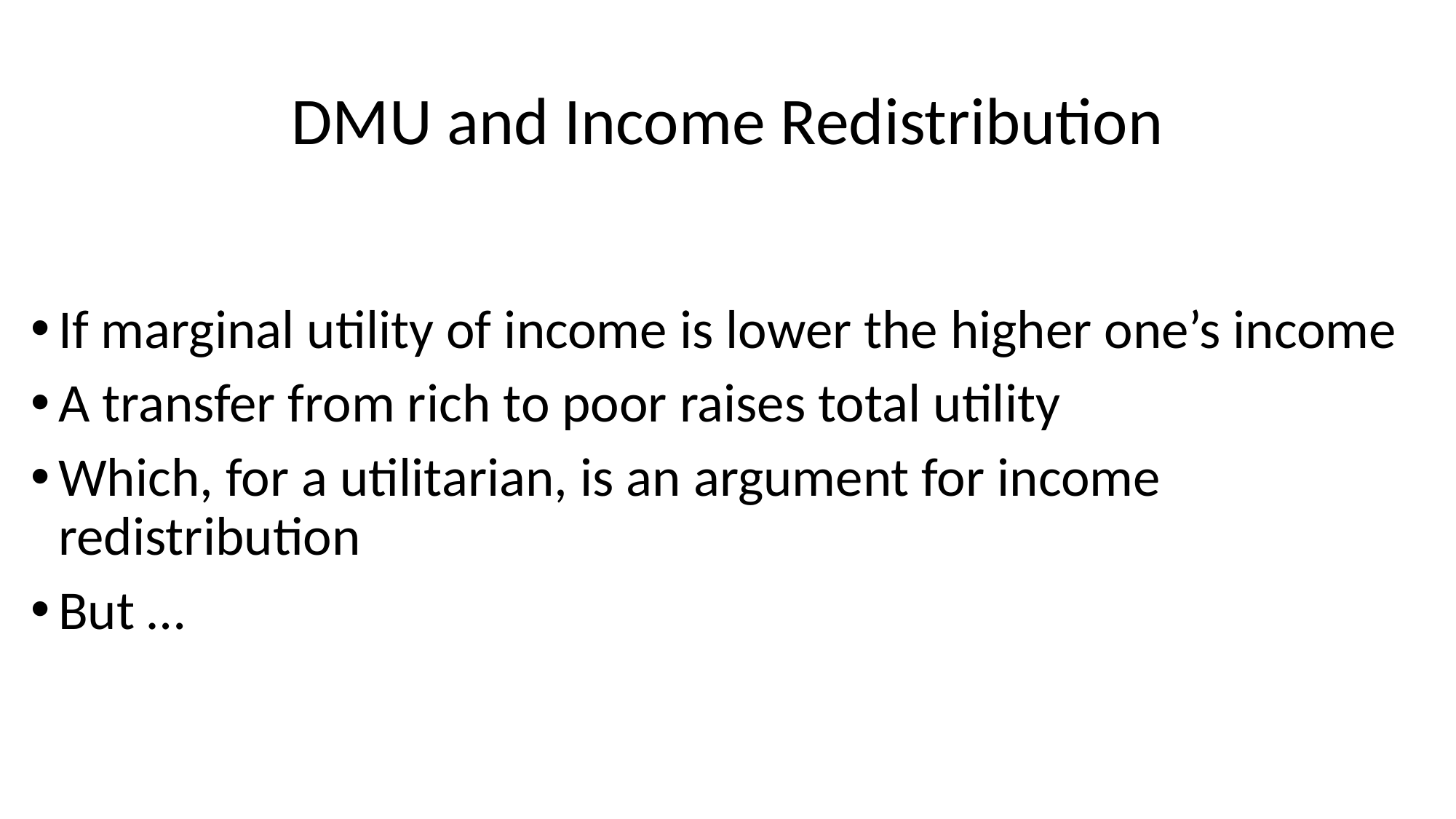

# DMU and Income Redistribution
If marginal utility of income is lower the higher one’s income
A transfer from rich to poor raises total utility
Which, for a utilitarian, is an argument for income redistribution
But …